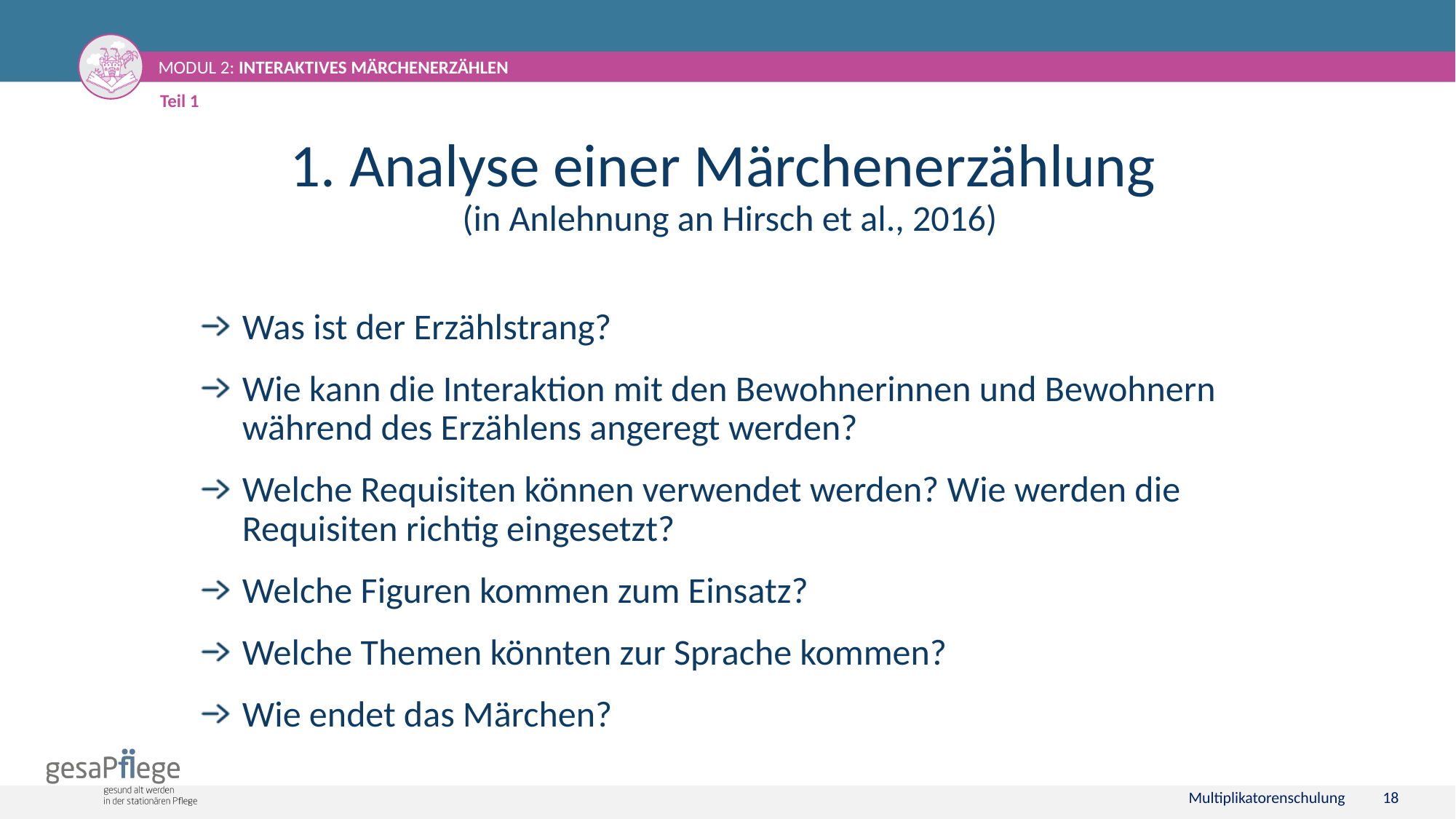

Teil 1
# 1. Analyse einer Märchenerzählung (in Anlehnung an Hirsch et al., 2016)
Was ist der Erzählstrang?
Wie kann die Interaktion mit den Bewohnerinnen und Bewohnern während des Erzählens angeregt werden?
Welche Requisiten können verwendet werden? Wie werden die Requisiten richtig eingesetzt?
Welche Figuren kommen zum Einsatz?
Welche Themen könnten zur Sprache kommen?
Wie endet das Märchen?

Multiplikatorenschulung
18